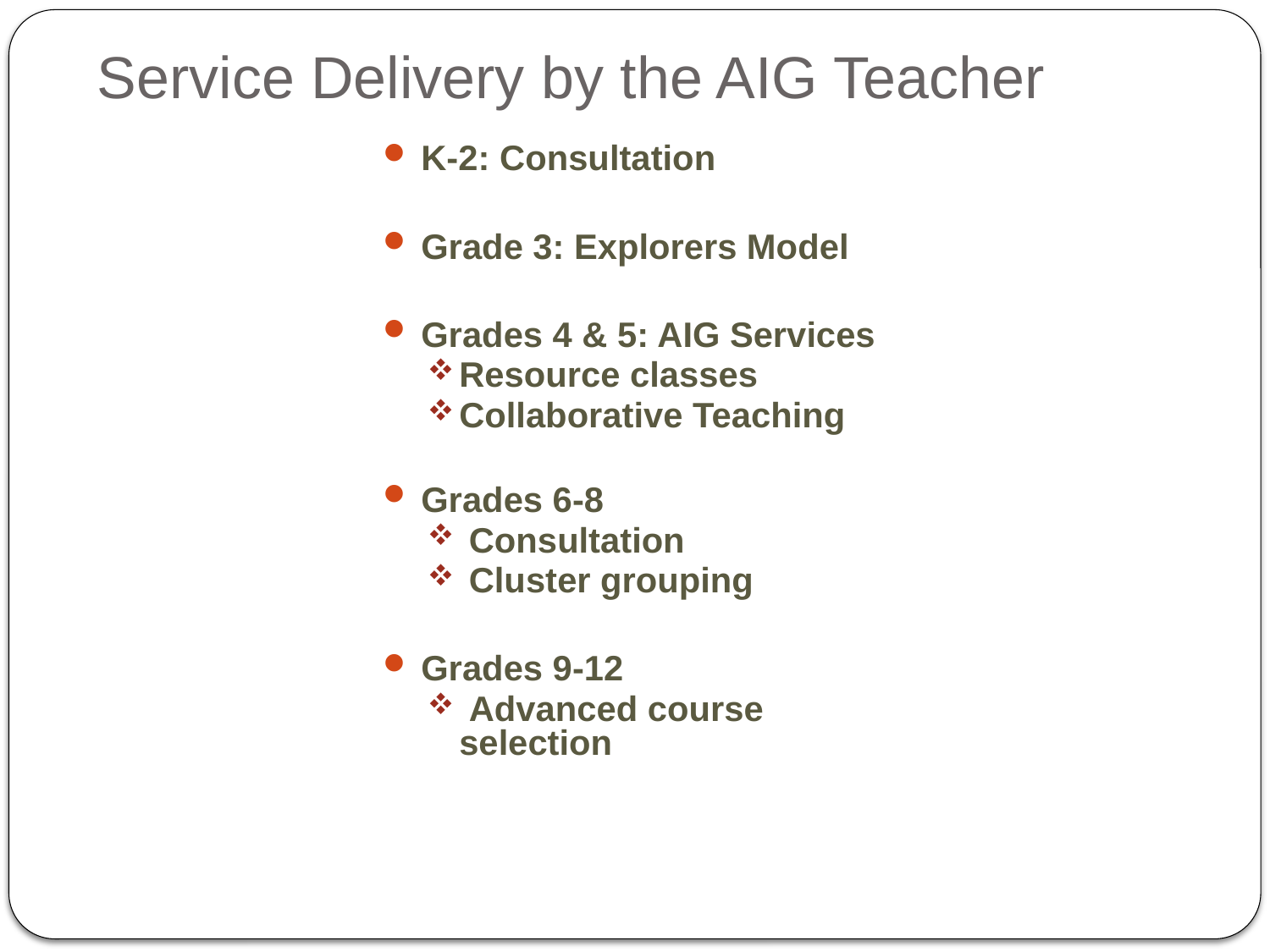

# Service Delivery by the AIG Teacher
K-2: Consultation

Grade 3: Explorers Model

Grades 4 & 5: AIG Services
Resource classes
Collaborative Teaching

Grades 6-8
 Consultation
 Cluster grouping

Grades 9-12
 Advanced course selection